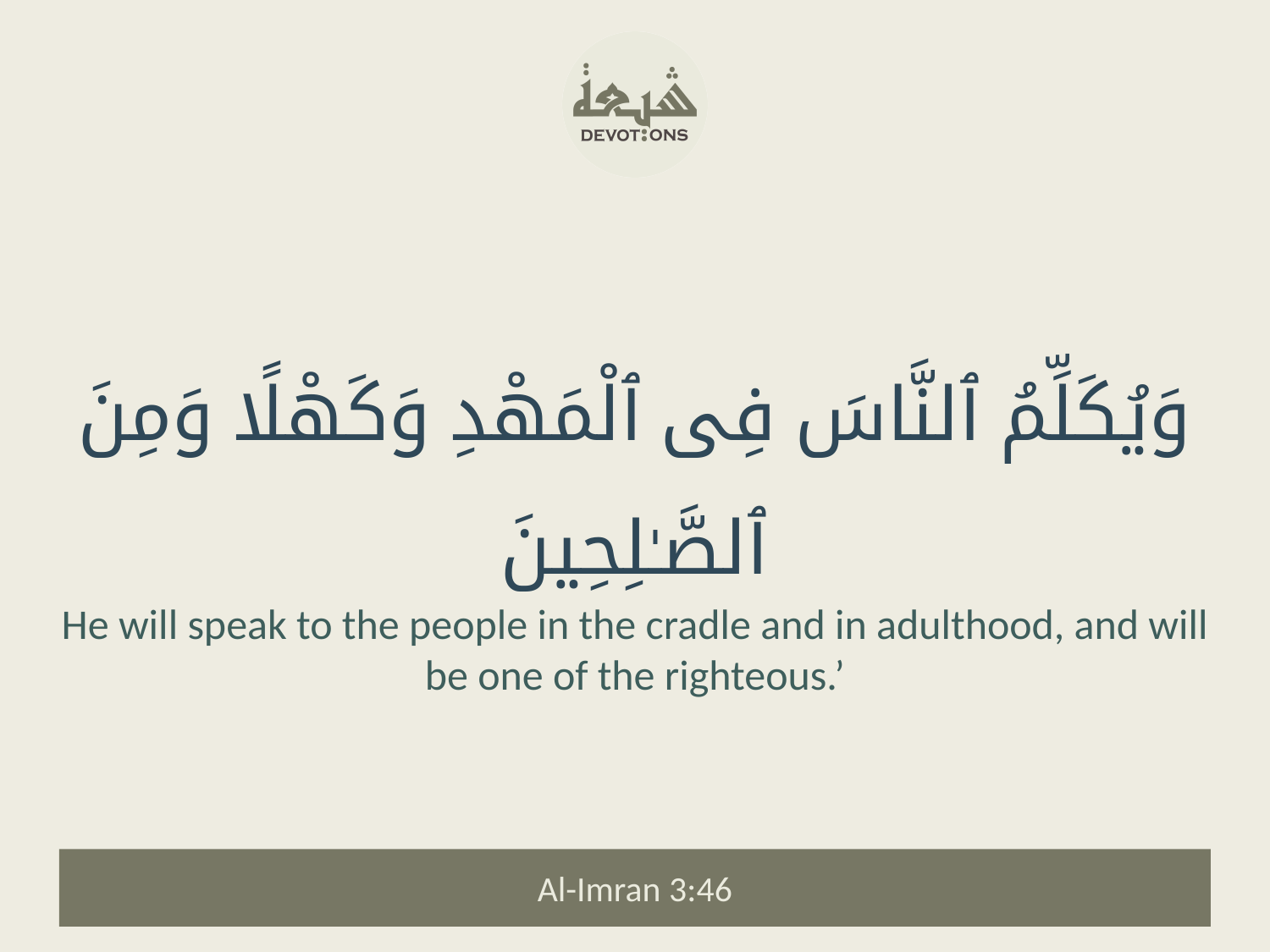

وَيُكَلِّمُ ٱلنَّاسَ فِى ٱلْمَهْدِ وَكَهْلًا وَمِنَ ٱلصَّـٰلِحِينَ
He will speak to the people in the cradle and in adulthood, and will be one of the righteous.’
Al-Imran 3:46